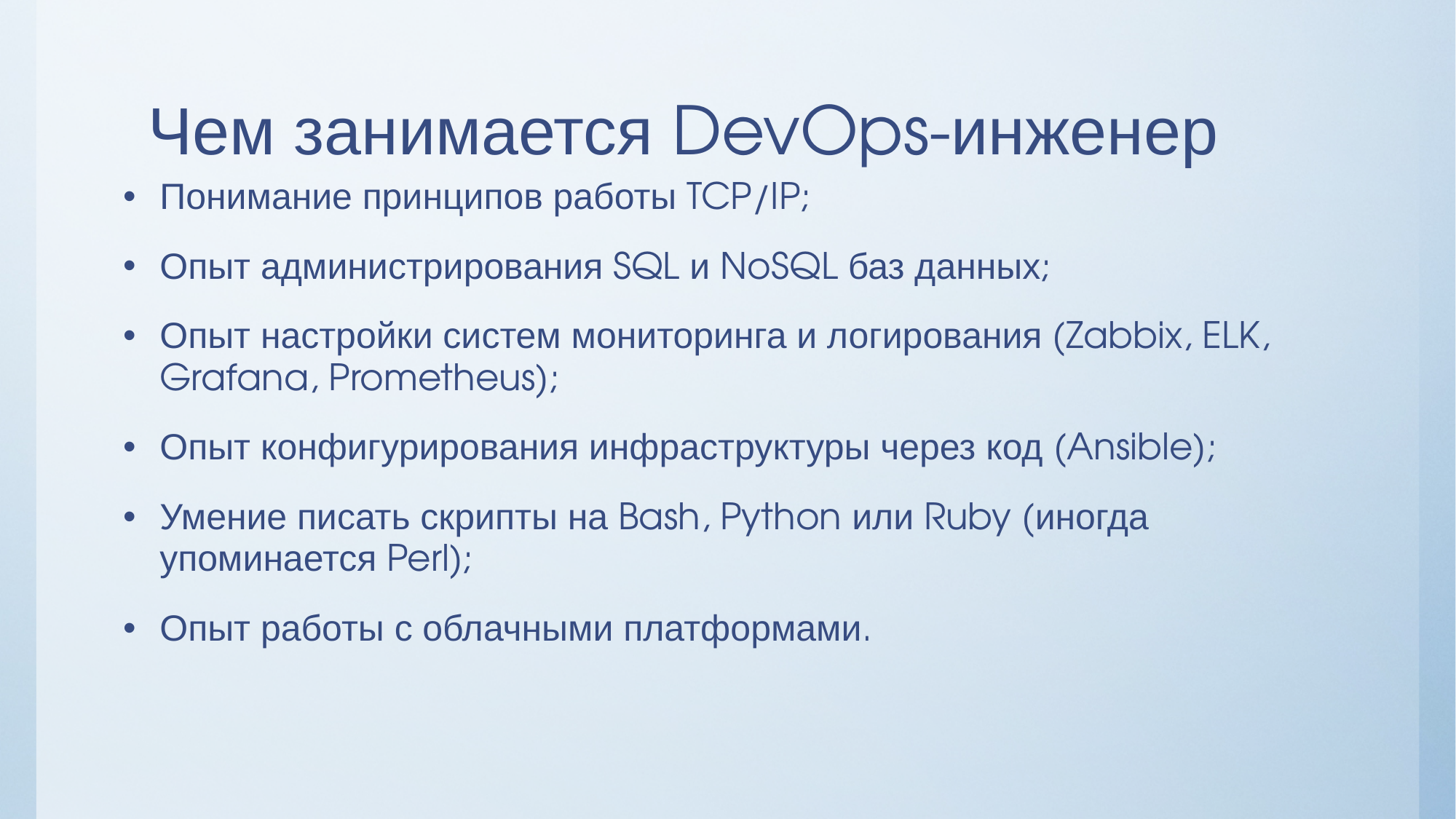

# Чем занимается DevOps-инженер
Понимание принципов работы TCP/IP;
Опыт администрирования SQL и NoSQL баз данных;
Опыт настройки систем мониторинга и логирования (Zabbix, ELK, Grafana, Prometheus);
Опыт конфигурирования инфраструктуры через код (Ansible);
Умение писать скрипты на Bash, Python или Ruby (иногда упоминается Perl);
Опыт работы с облачными платформами.